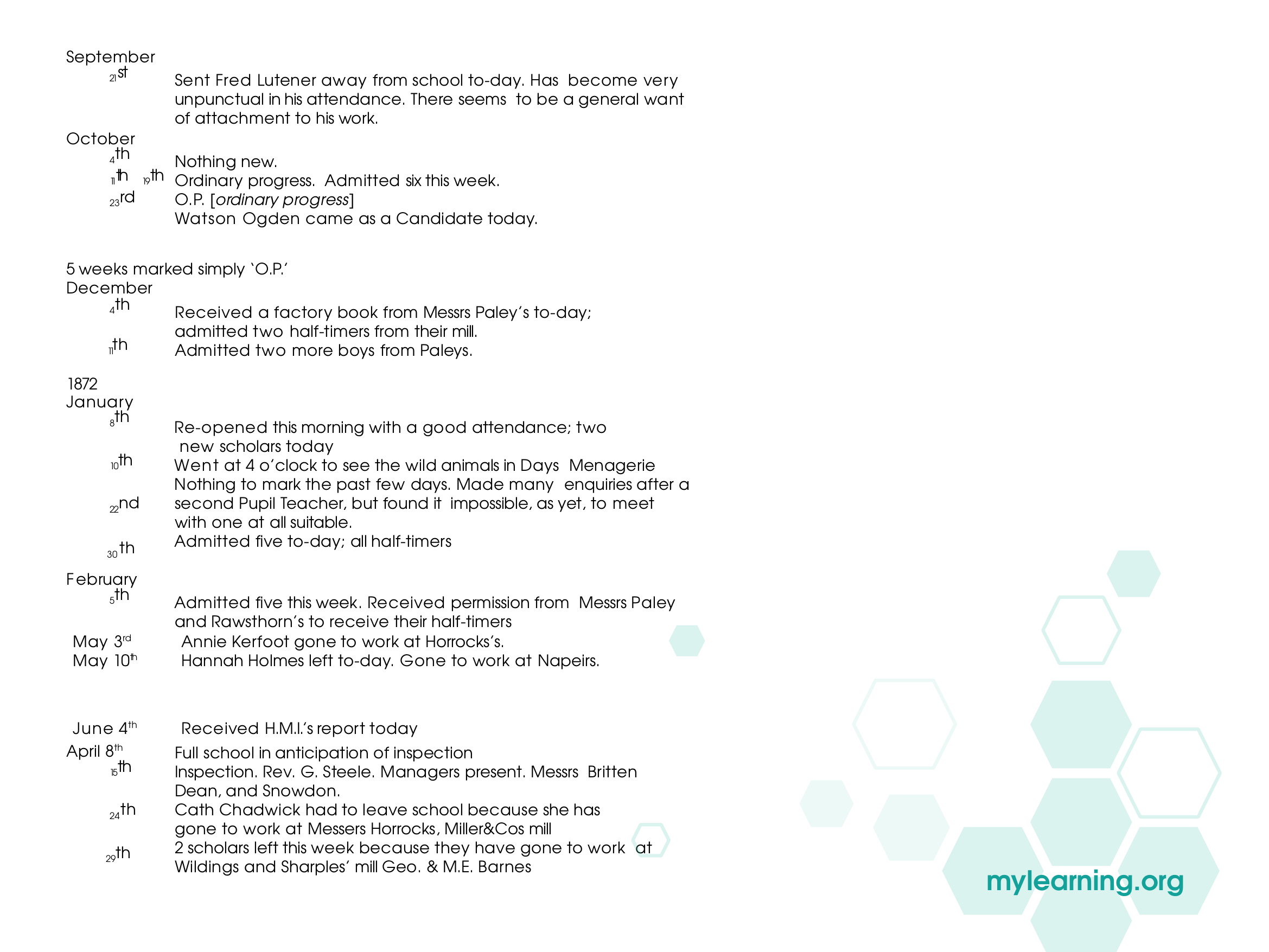

September
21st
Sent Fred Lutener away from school to-day. Has  become very unpunctual in his attendance. There seems  to be a general want of attachment to his work.
October
4th
11th  19th  23rd
Nothing new.
Ordinary progress.  Admitted six this week.
O.P. [ordinary progress]
Watson Ogden came as a Candidate today.
5 weeks marked simply ‘O.P.’  December
4th

11th
Received a factory book from Messrs Paley’s to-day;  admitted two half-timers from their mill.
Admitted two more boys from Paleys.
1872
January
8th
10th  22nd
Re-opened this morning with a good attendance; two
 new scholars today
Went at 4 o’clock to see the wild animals in Days  Menagerie
Nothing to mark the past few days. Made many  enquiries after a second Pupil Teacher, but found it  impossible, as yet, to meet with one at all suitable.
Admitted five to-day; all half-timers
30th

February
5th
Admitted five this week. Received permission from  Messrs Paley and Rawsthorn’s to receive their half-timers
May 3rd  May 10th
Annie Kerfoot gone to work at Horrocks’s.
Hannah Holmes left to-day. Gone to work at Napeirs.
June 4th
Received H.M.I.’s report today
April 8th
15th
24th  29th
Full school in anticipation of inspection
Inspection. Rev. G. Steele. Managers present. Messrs  Britten Dean, and Snowdon.
Cath Chadwick had to leave school because she has  gone to work at Messers Horrocks, Miller&Cos mill
2 scholars left this week because they have gone to work  at Wildings and Sharples’ mill Geo. & M.E. Barnes
mylearning.org